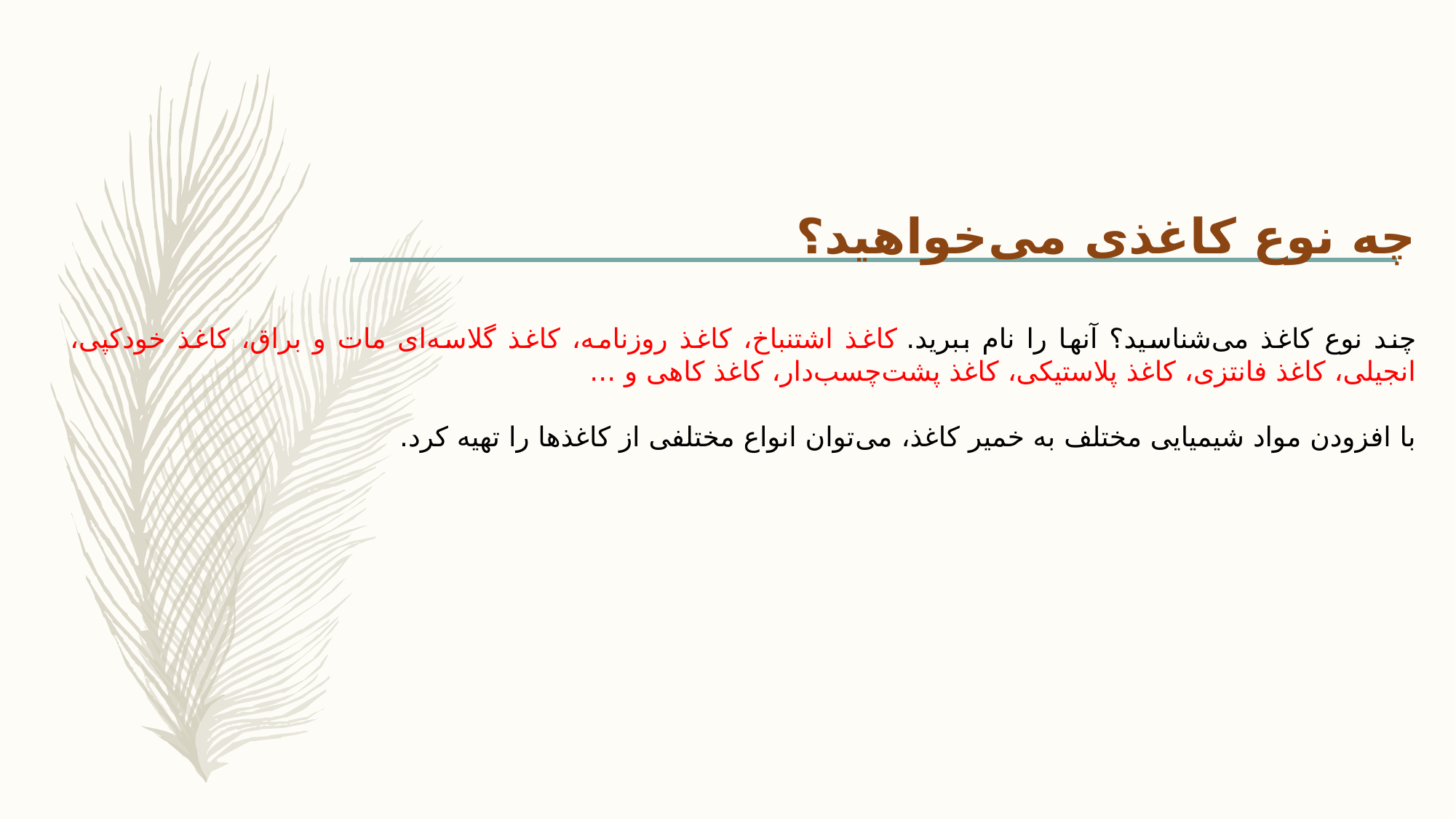

چه نوع کاغذی می‌خواهید؟

چند نوع کاغذ می‌شناسید؟ آنها را نام ببرید. کاغذ اشتنباخ، کاغذ روزنامه، کاغذ گلاسه‌ای مات و براق، کاغذ خودکپی، انجیلی، کاغذ فانتزی، کاغذ پلاستیکی، کاغذ پشت‌چسب‌دار، کاغذ کاهی و ...
با افزودن مواد شیمیایی مختلف به خمیر کاغذ، می‌توان انواع مختلفی از کاغذها را تهیه کرد.